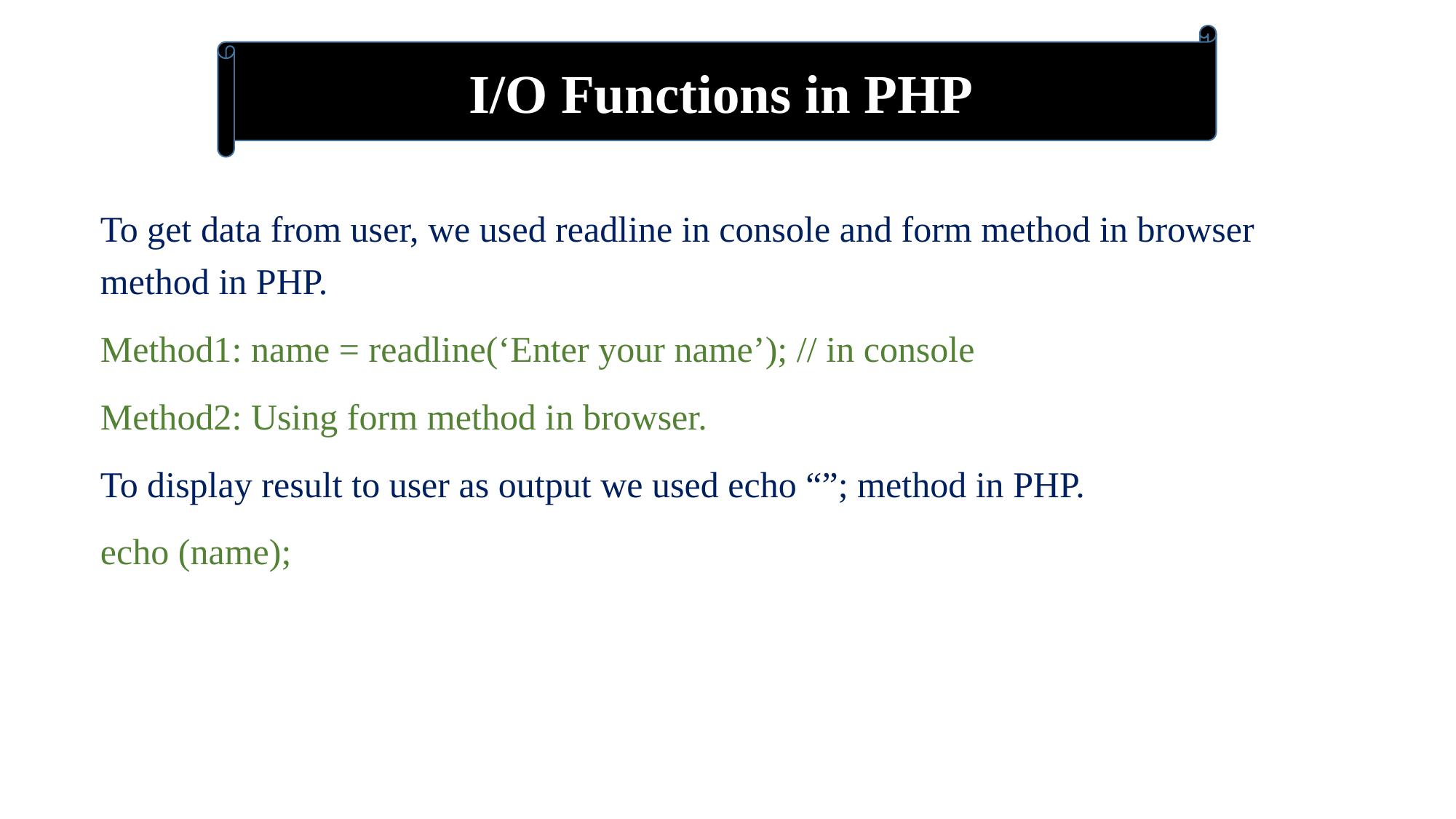

I/O Functions in PHP
To get data from user, we used readline in console and form method in browser method in PHP.
Method1: name = readline(‘Enter your name’); // in console
Method2: Using form method in browser.
To display result to user as output we used echo “”; method in PHP.
echo (name);